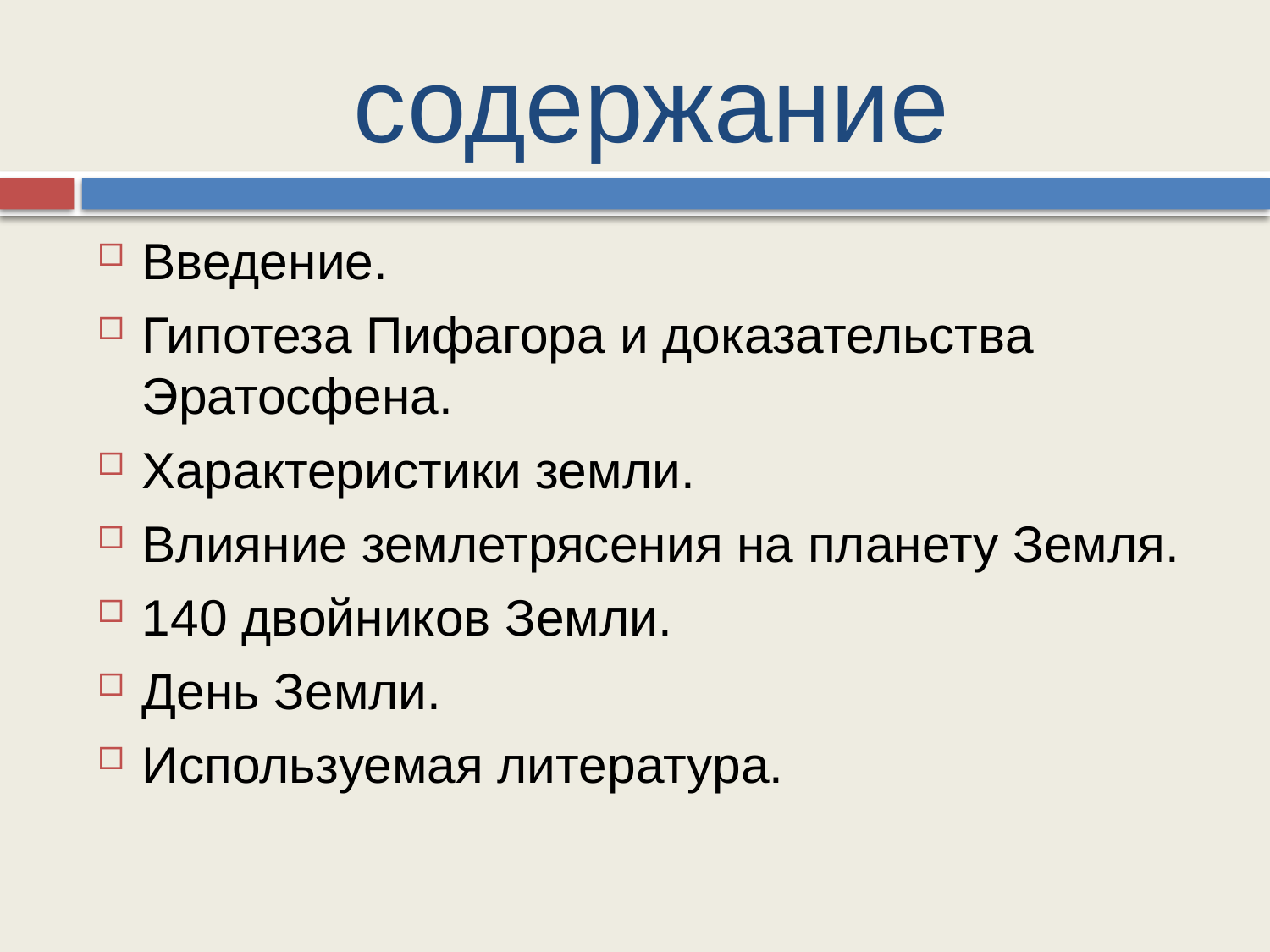

# содержание
Введение.
Гипотеза Пифагора и доказательства Эратосфена.
Характеристики земли.
Влияние землетрясения на планету Земля.
140 двойников Земли.
День Земли.
Используемая литература.